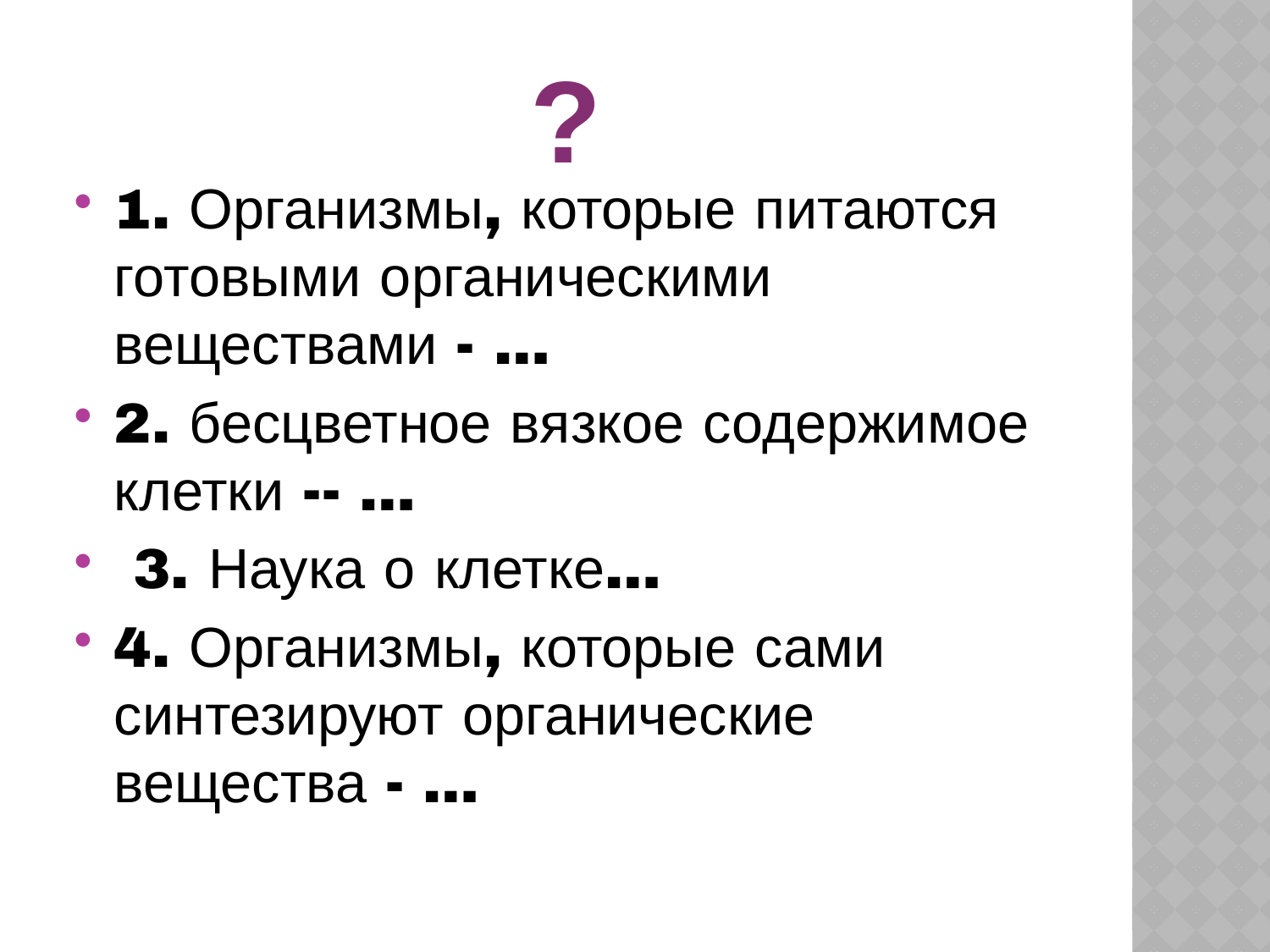

# ?
1. Организмы, которые питаются готовыми органическими веществами - …
2. бесцветное вязкое содержимое клетки -- …
 3. Наука о клетке…
4. Организмы, которые сами синтезируют органические вещества - …